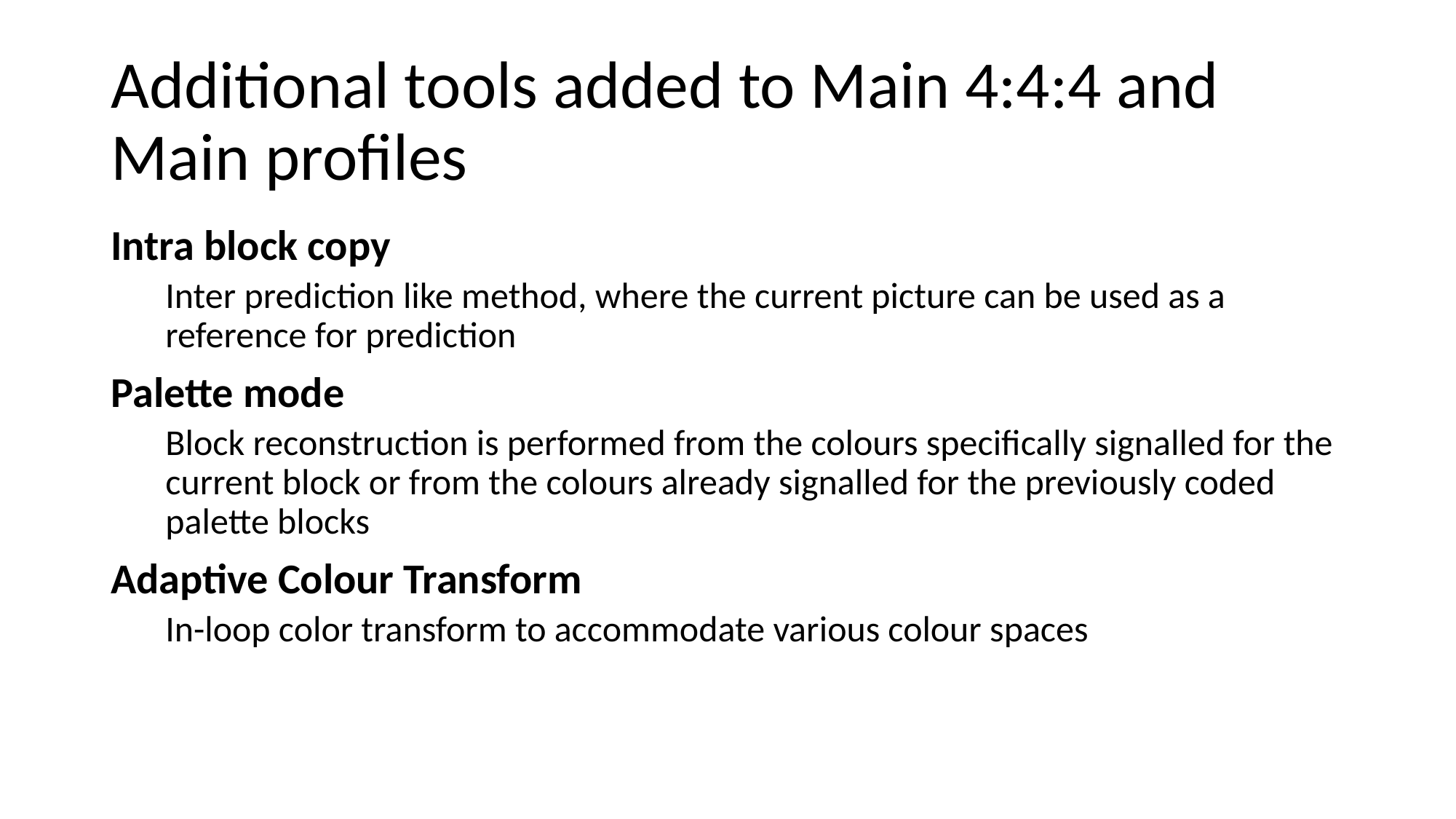

# Additional tools added to Main 4:4:4 and Main profiles
Intra block copy
Inter prediction like method, where the current picture can be used as a reference for prediction
Palette mode
Block reconstruction is performed from the colours specifically signalled for the current block or from the colours already signalled for the previously coded palette blocks
Adaptive Colour Transform
In-loop color transform to accommodate various colour spaces